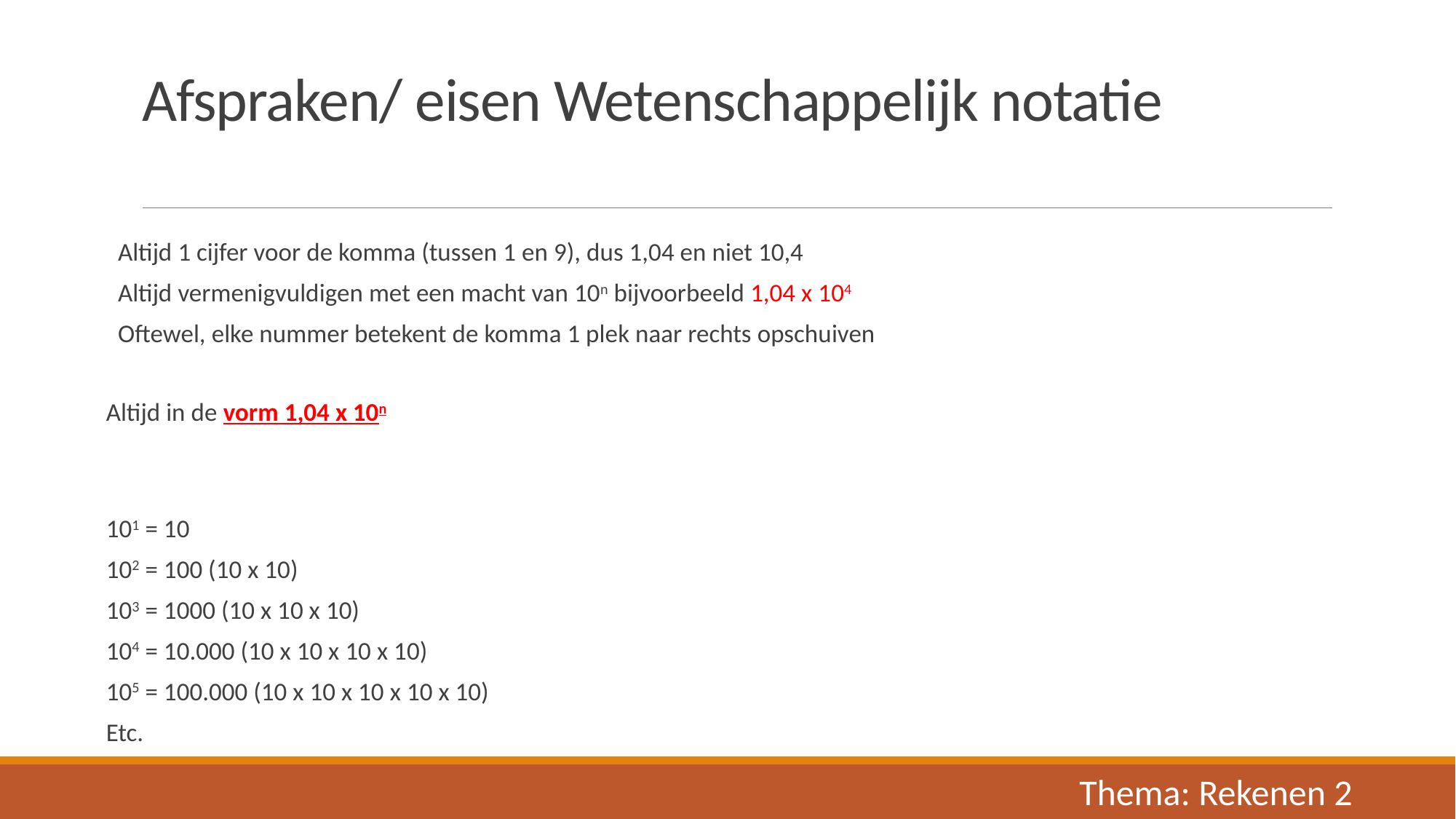

# Afspraken/ eisen Wetenschappelijk notatie
Altijd 1 cijfer voor de komma (tussen 1 en 9), dus 1,04 en niet 10,4
Altijd vermenigvuldigen met een macht van 10n bijvoorbeeld 1,04 x 104
Oftewel, elke nummer betekent de komma 1 plek naar rechts opschuiven

Altijd in de vorm 1,04 x 10n

101 = 10
102 = 100 (10 x 10)
103 = 1000 (10 x 10 x 10)
104 = 10.000 (10 x 10 x 10 x 10)
105 = 100.000 (10 x 10 x 10 x 10 x 10)
Etc.
Thema: Rekenen 2